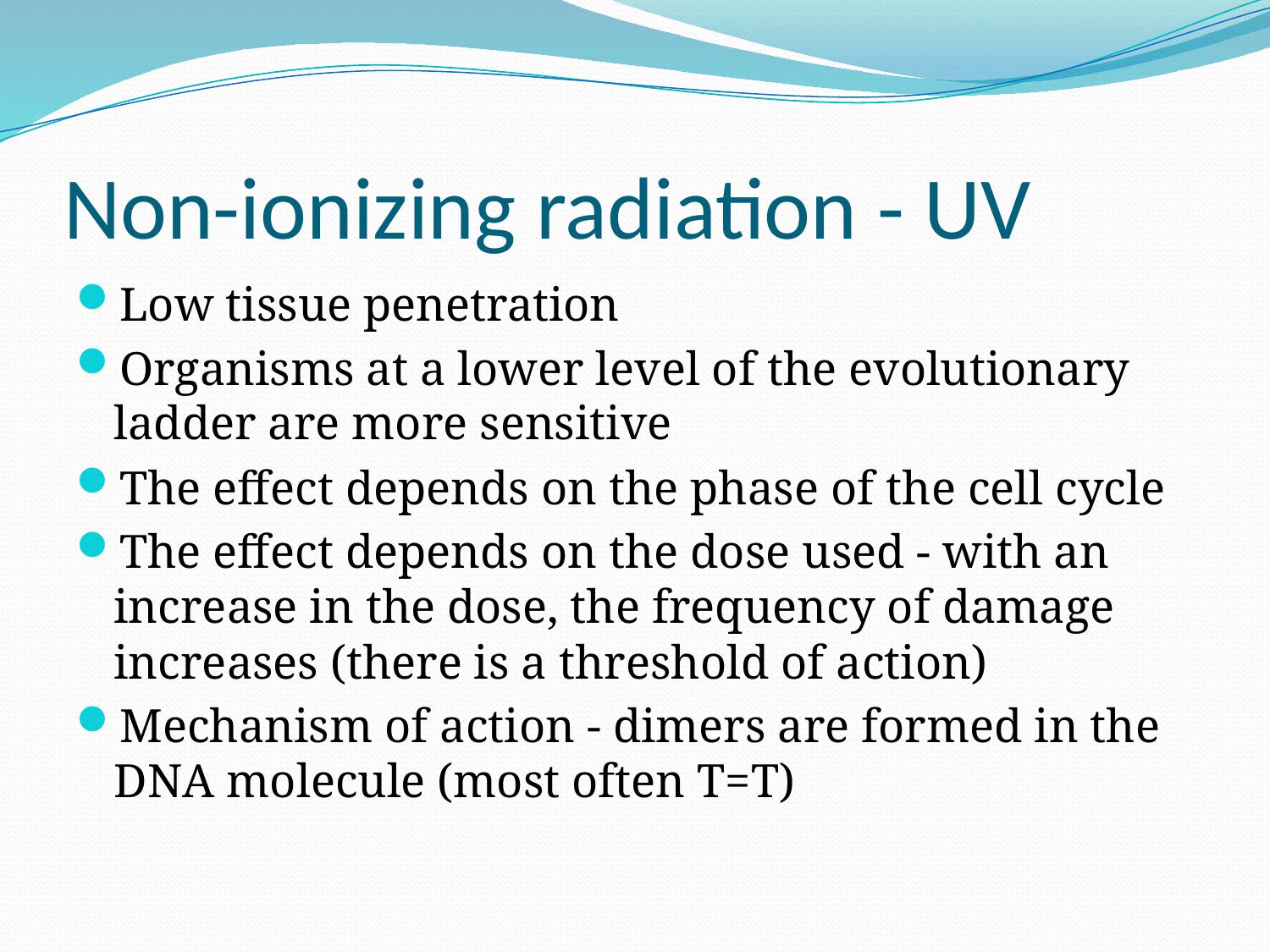

# Non-ionizing radiation - UV
Low tissue penetration
Organisms at a lower level of the evolutionary ladder are more sensitive
The effect depends on the phase of the cell cycle
The effect depends on the dose used - with an increase in the dose, the frequency of damage increases (there is a threshold of action)
Mechanism of action - dimers are formed in the DNA molecule (most often T=T)